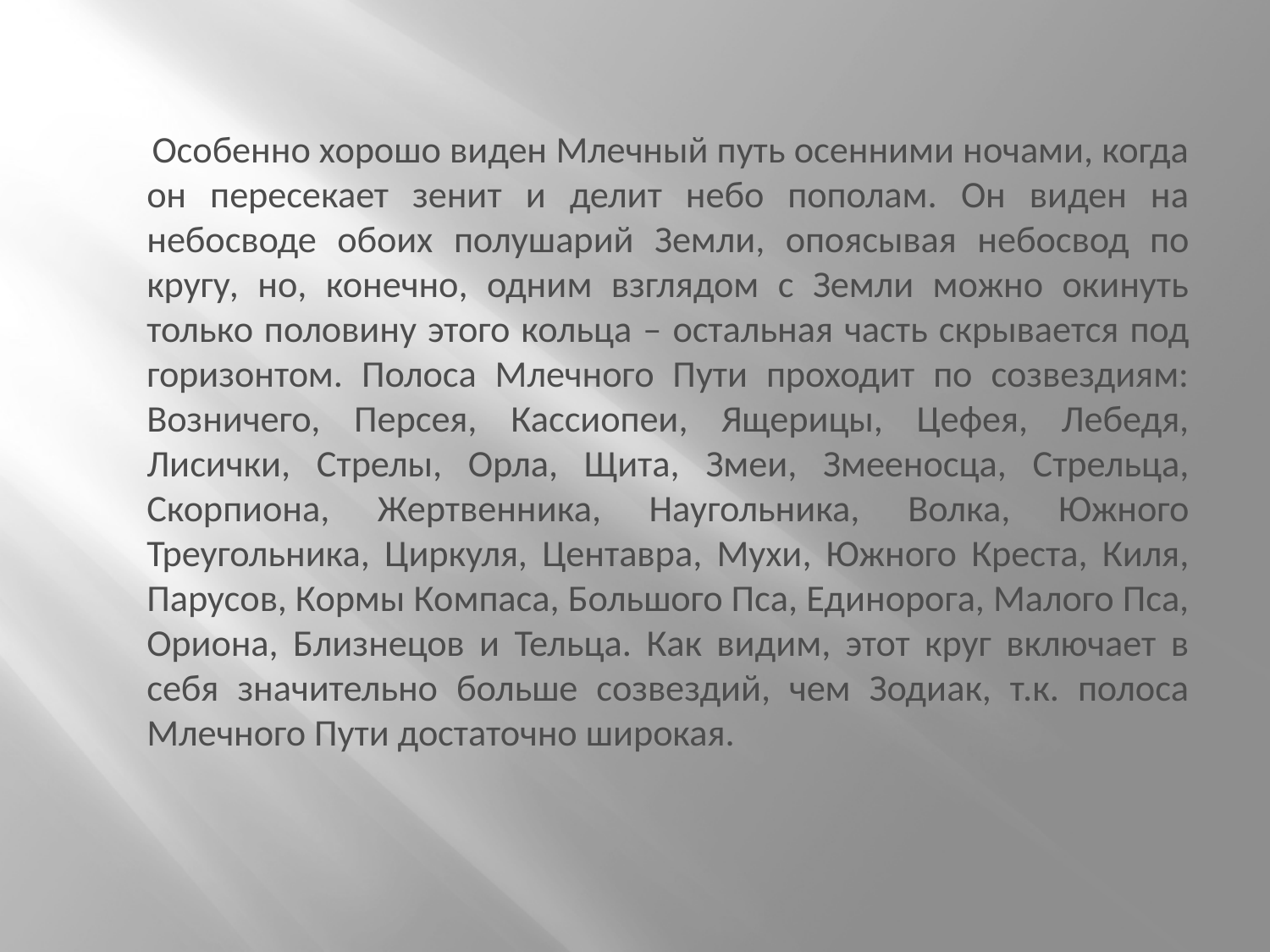

Особенно хорошо виден Млечный путь осенними ночами, когда он пересекает зенит и делит небо пополам. Он виден на небосводе обоих полушарий Земли, опоясывая небосвод по кругу, но, конечно, одним взглядом с Земли можно окинуть только половину этого кольца – остальная часть скрывается под горизонтом. Полоса Млечного Пути проходит по созвездиям: Возничего, Персея, Кассиопеи, Ящерицы, Цефея, Лебедя, Лисички, Стрелы, Орла, Щита, Змеи, Змееносца, Стрельца, Скорпиона, Жертвенника, Наугольника, Волка, Южного Треугольника, Циркуля, Центавра, Мухи, Южного Креста, Киля, Парусов, Кормы Компаса, Большого Пса, Единорога, Малого Пса, Ориона, Близнецов и Тельца. Как видим, этот круг включает в себя значительно больше созвездий, чем Зодиак, т.к. полоса Млечного Пути достаточно широкая.